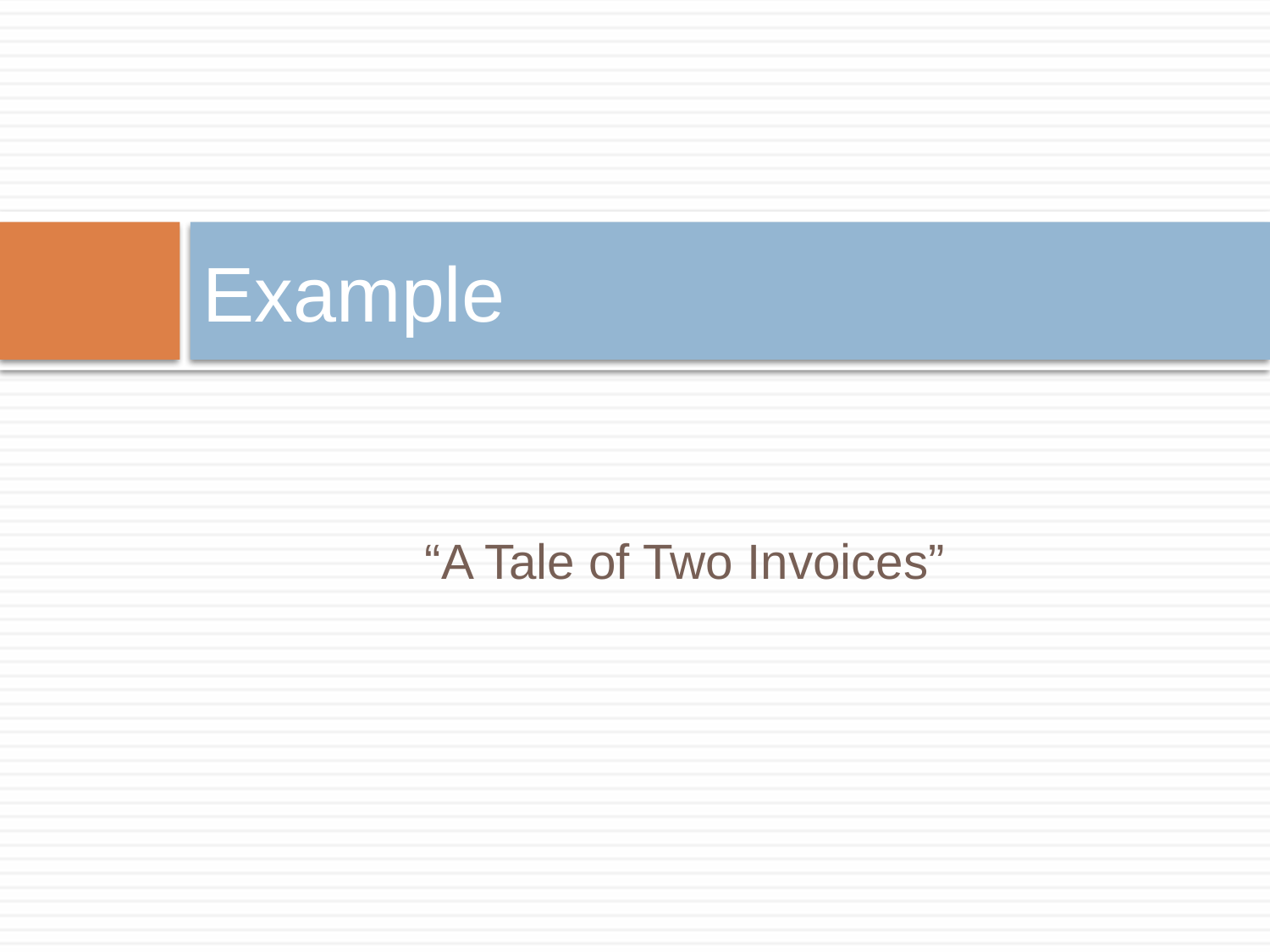

# Example

“A Tale of Two Invoices”